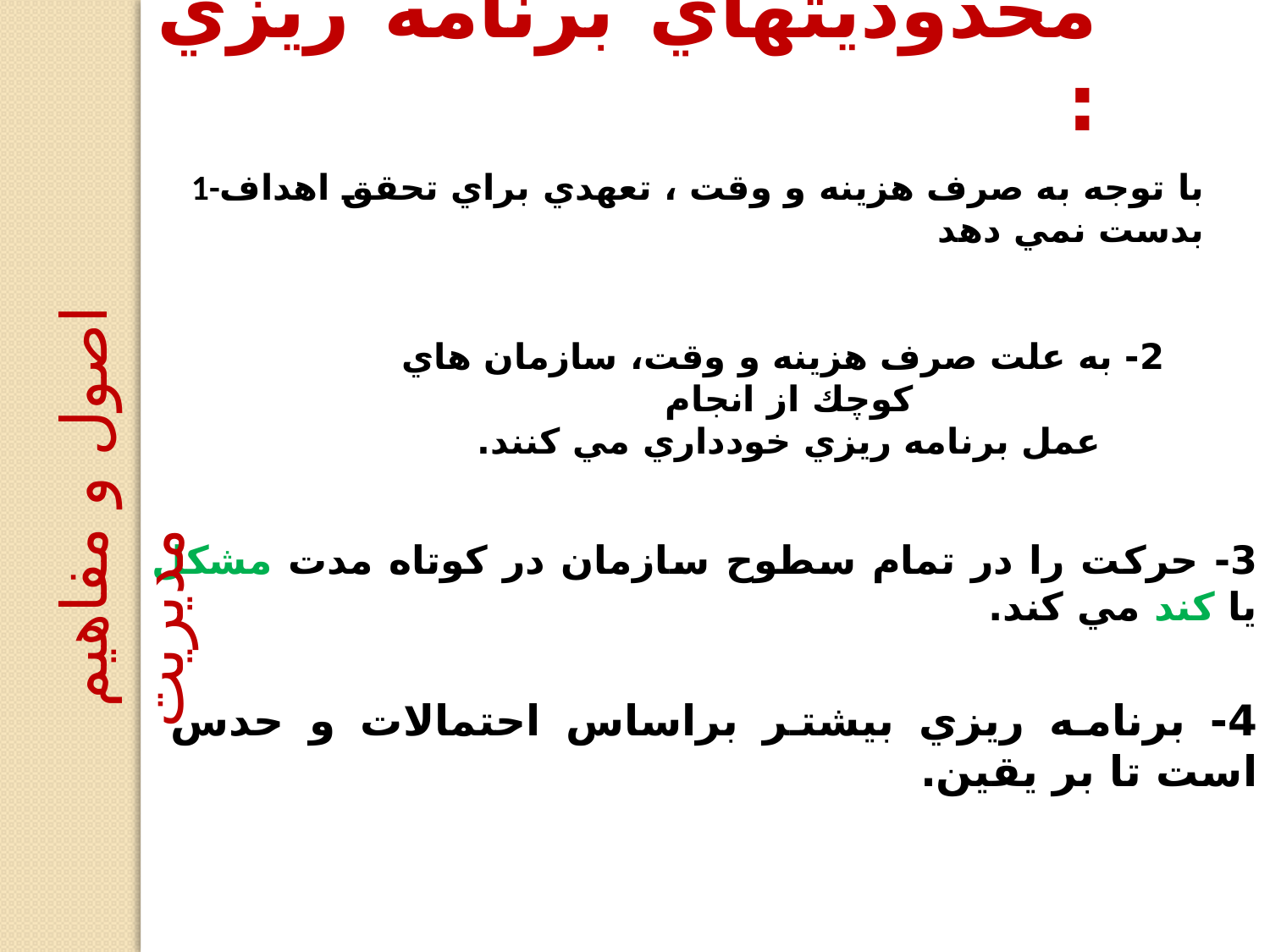

محدوديتهاي برنامه ريزي :
1-با توجه به صرف هزينه و وقت ، تعهدي براي تحقق اهداف بدست نمي دهد
2- به علت صرف هزينه و وقت، سازمان هاي كوچك از انجام
عمل برنامه ريزي خودداري مي كنند.
اصول و مفاهيم  مديريت
3- حركت را در تمام سطوح سازمان در كوتاه مدت مشكل يا كند مي كند.
4- برنامه ريزي بيشتر براساس احتمالات و حدس است تا بر يقين.